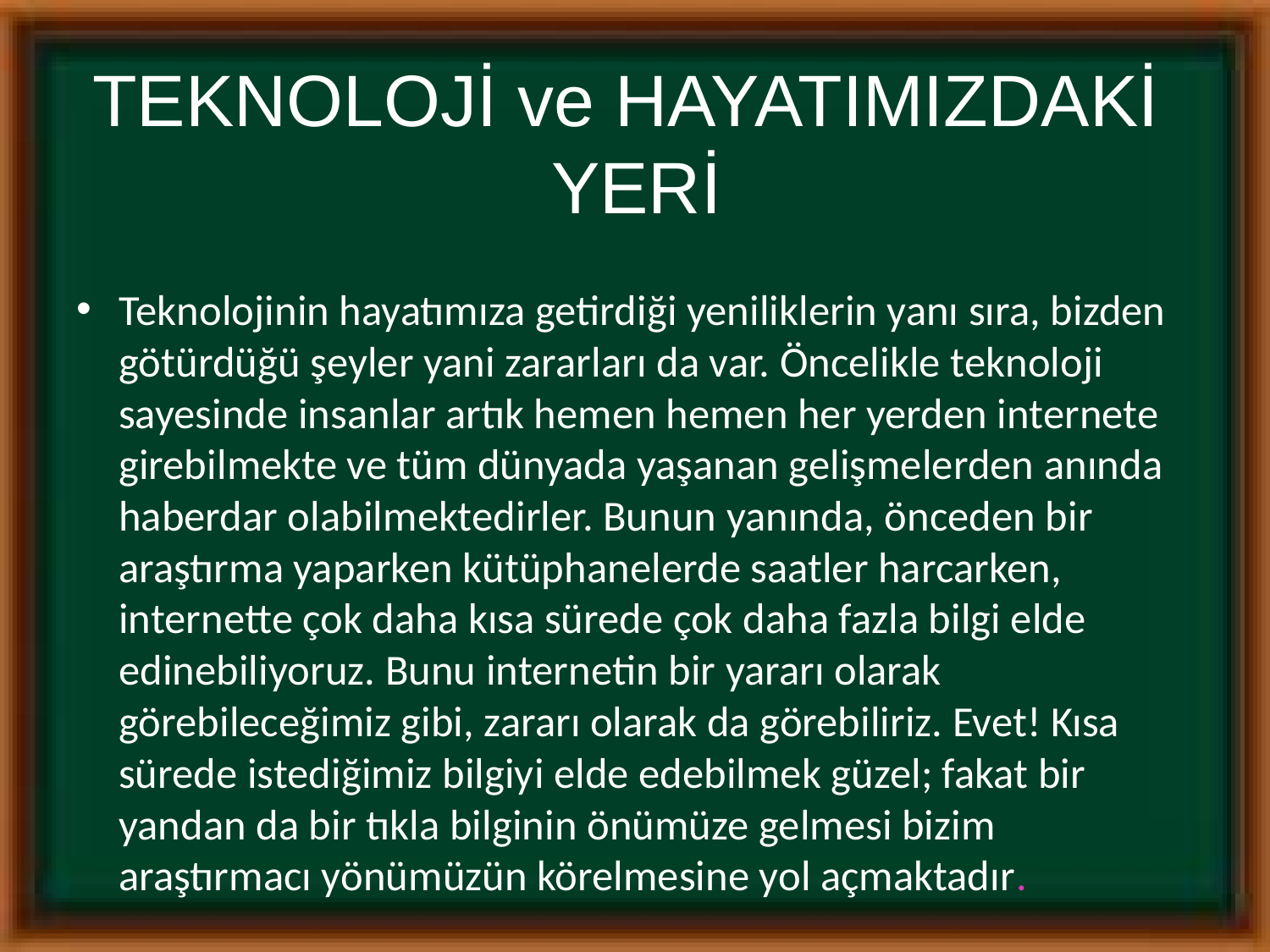

# TEKNOLOJİ ve HAYATIMIZDAKİ YERİ
Teknolojinin hayatımıza getirdiği yeniliklerin yanı sıra, bizden götürdüğü şeyler yani zararları da var. Öncelikle teknoloji sayesinde insanlar artık hemen hemen her yerden internete girebilmekte ve tüm dünyada yaşanan gelişmelerden anında haberdar olabilmektedirler. Bunun yanında, önceden bir araştırma yaparken kütüphanelerde saatler harcarken, internette çok daha kısa sürede çok daha fazla bilgi elde edinebiliyoruz. Bunu internetin bir yararı olarak görebileceğimiz gibi, zararı olarak da görebiliriz. Evet! Kısa sürede istediğimiz bilgiyi elde edebilmek güzel; fakat bir yandan da bir tıkla bilginin önümüze gelmesi bizim araştırmacı yönümüzün körelmesine yol açmaktadır.